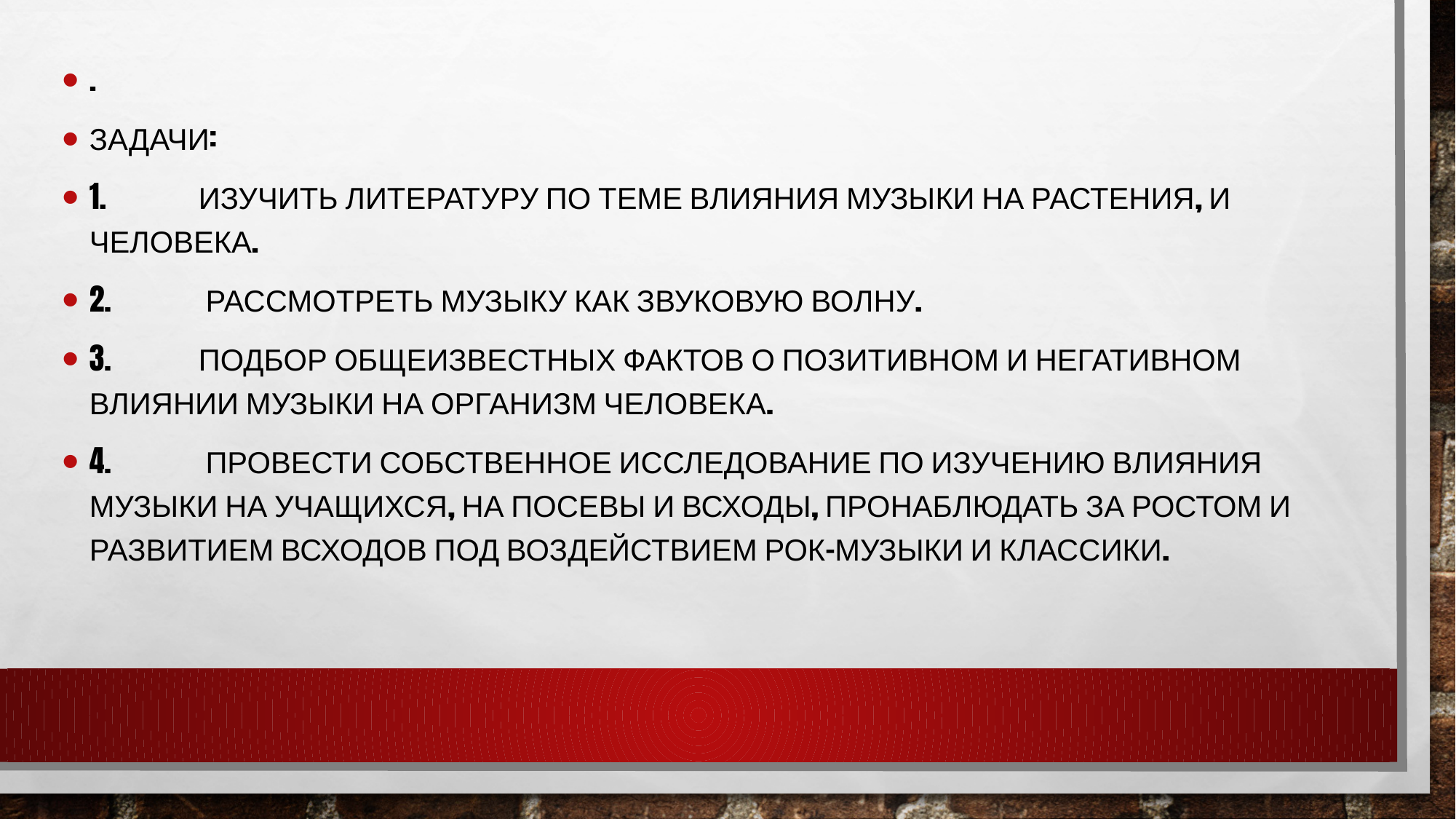

.
Задачи:
1.	Изучить литературу по теме влияния музыки на растения, и человека.
2.	 Рассмотреть музыку как звуковую волну.
3.	Подбор общеизвестных фактов о позитивном и негативном влиянии музыки на организм человека.
4.	 Провести собственное исследование по изучению влияния музыки на учащихся, на посевы и всходы, пронаблюдать за ростом и развитием всходов под воздействием рок-музыки и классики.

#